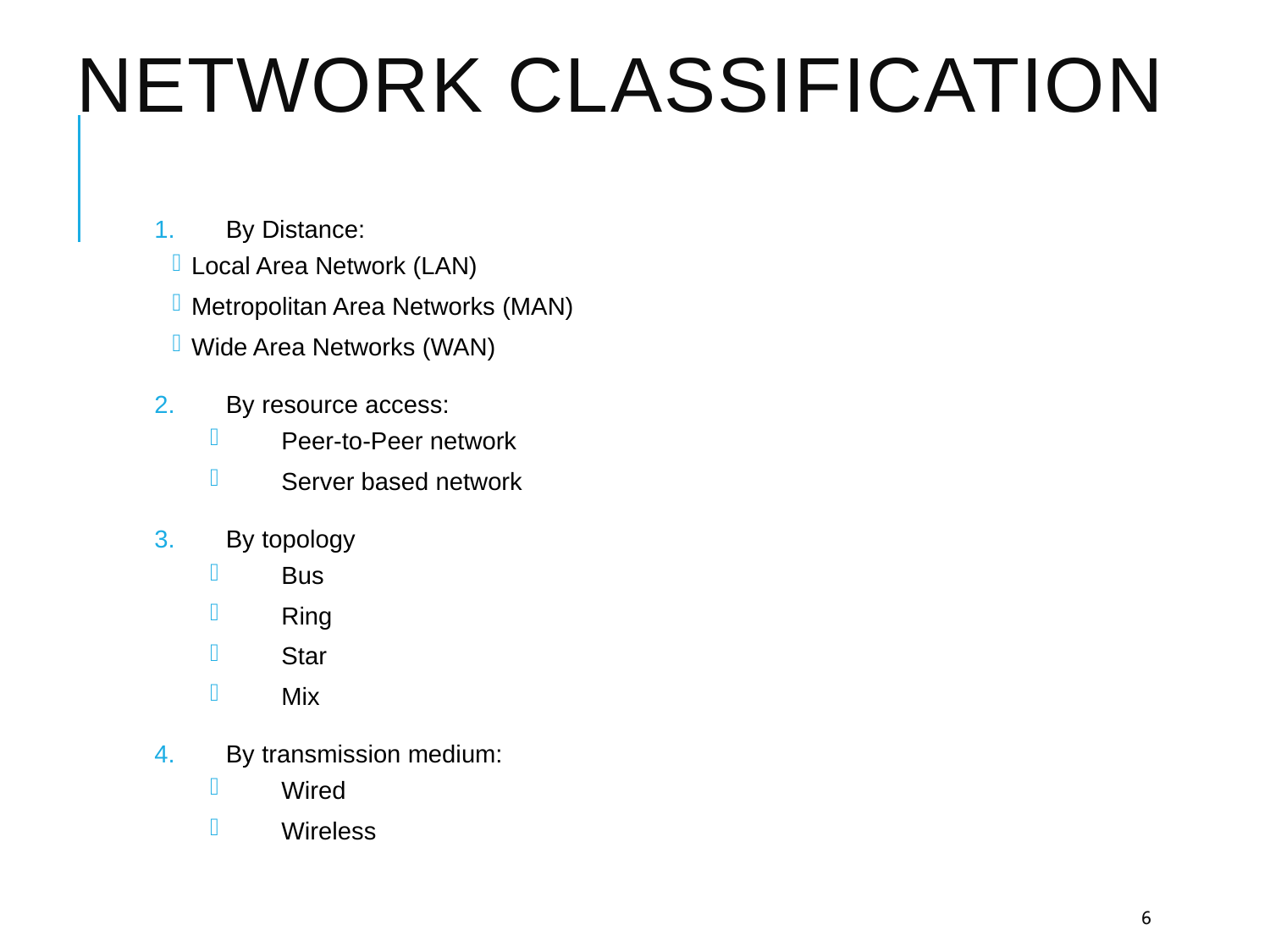

# Network Classification
By Distance:
Local Area Network (LAN)
Metropolitan Area Networks (MAN)
Wide Area Networks (WAN)
By resource access:
Peer-to-Peer network
Server based network
By topology
Bus
Ring
Star
Mix
By transmission medium:
Wired
Wireless

6